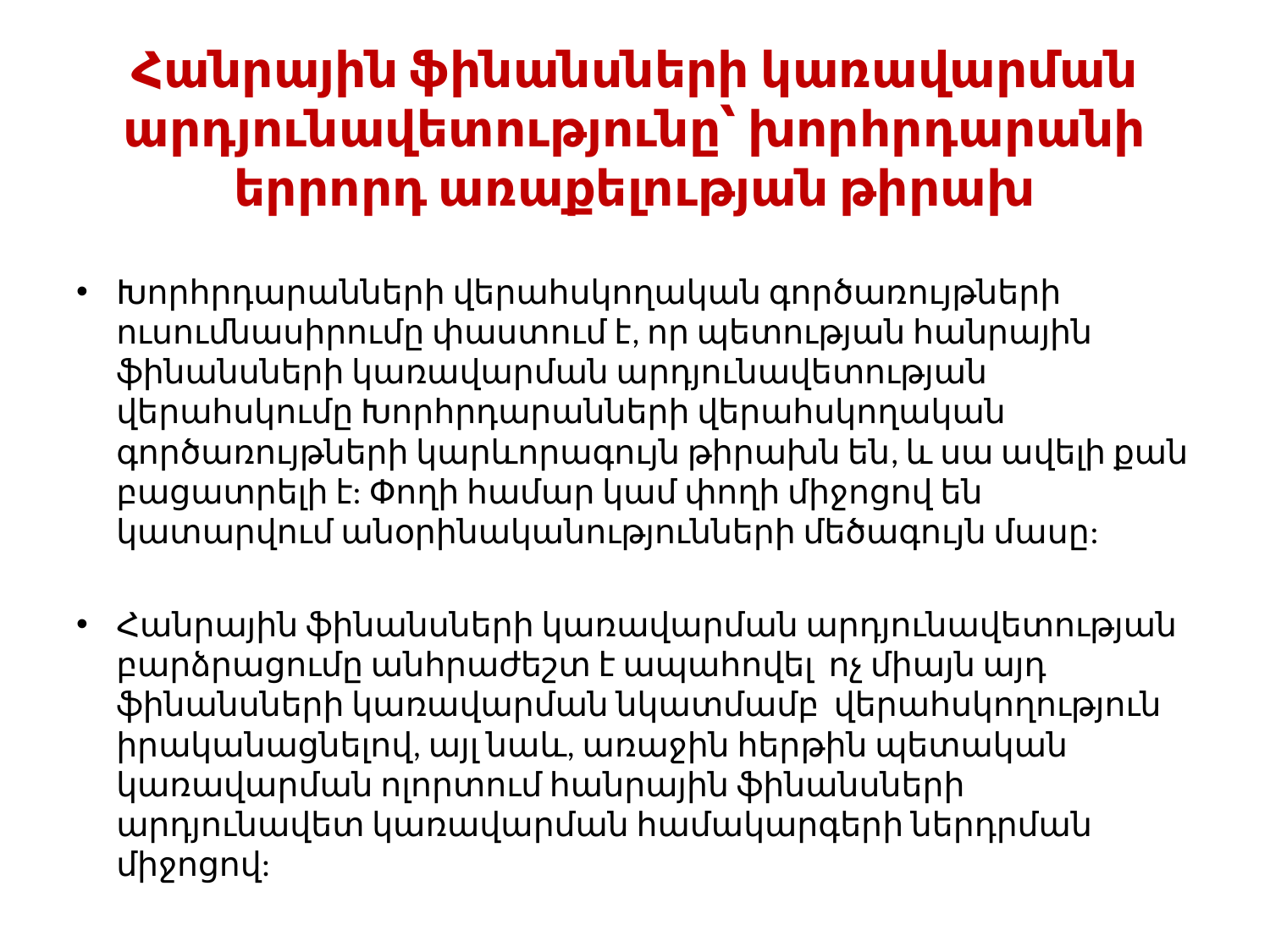

# Հանրային ֆինանսների կառավարման արդյունավետությունը՝ խորհրդարանի երրորդ առաքելության թիրախ
Խորհրդարանների վերահսկողական գործառույթների ուսումնասիրումը փաստում է, որ պետության հանրային ֆինանսների կառավարման արդյունավետության վերահսկումը Խորհրդարանների վերահսկողական գործառույթների կարևորագույն թիրախն են, և սա ավելի քան բացատրելի է: Փողի համար կամ փողի միջոցով են կատարվում անօրինականությունների մեծագույն մասը:

Հանրային ֆինանսների կառավարման արդյունավետության բարձրացումը անհրաժեշտ է ապահովել  ոչ միայն այդ ֆինանսների կառավարման նկատմամբ  վերահսկողություն իրականացնելով, այլ նաև, առաջին հերթին պետական կառավարման ոլորտում հանրային ֆինանսների արդյունավետ կառավարման համակարգերի ներդրման միջոցով: